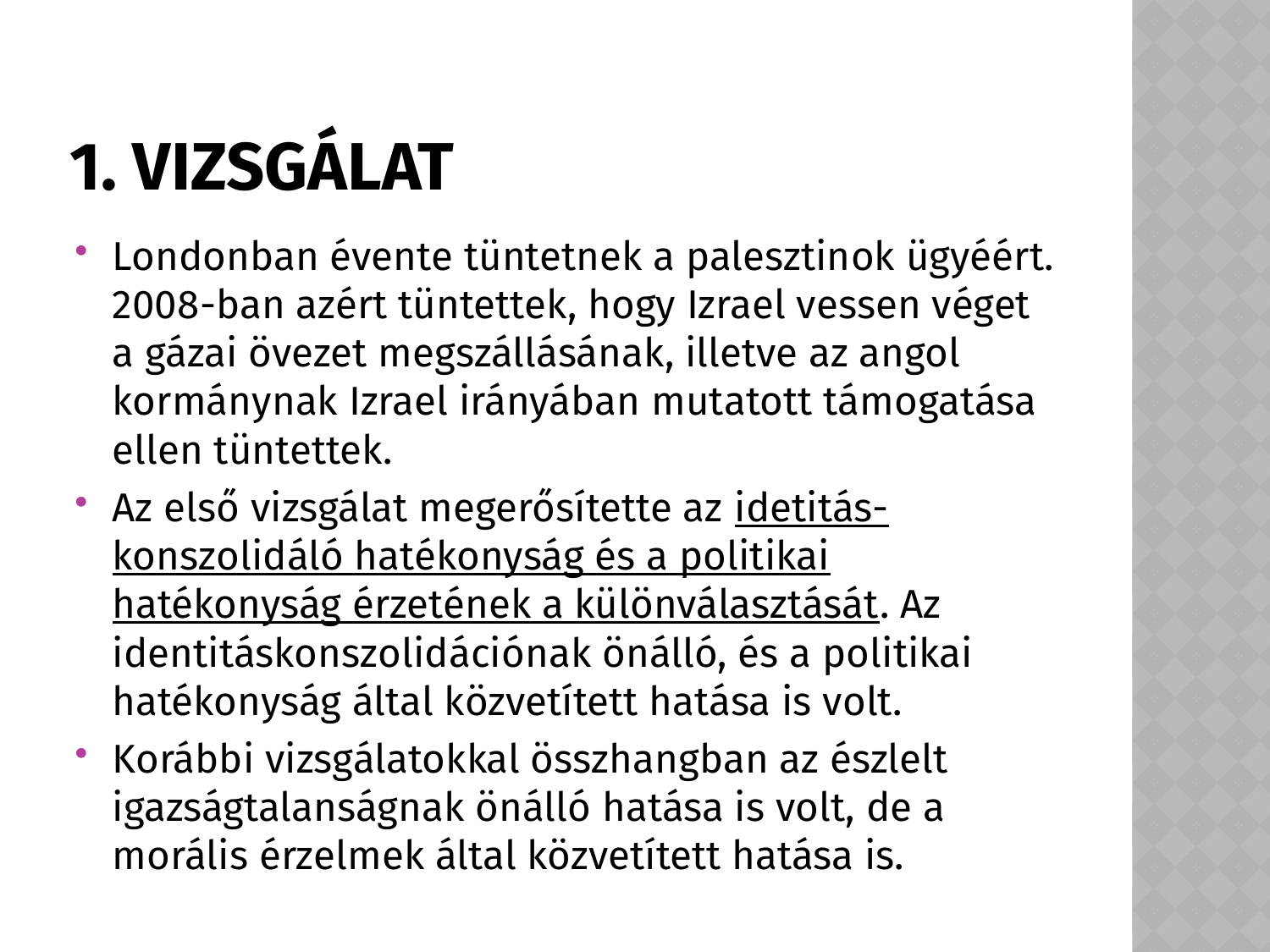

# 1. vizsgálat
Londonban évente tüntetnek a palesztinok ügyéért. 2008-ban azért tüntettek, hogy Izrael vessen véget a gázai övezet megszállásának, illetve az angol kormánynak Izrael irányában mutatott támogatása ellen tüntettek.
Az első vizsgálat megerősítette az idetitás-konszolidáló hatékonyság és a politikai hatékonyság érzetének a különválasztását. Az identitáskonszolidációnak önálló, és a politikai hatékonyság által közvetített hatása is volt.
Korábbi vizsgálatokkal összhangban az észlelt igazságtalanságnak önálló hatása is volt, de a morális érzelmek által közvetített hatása is.